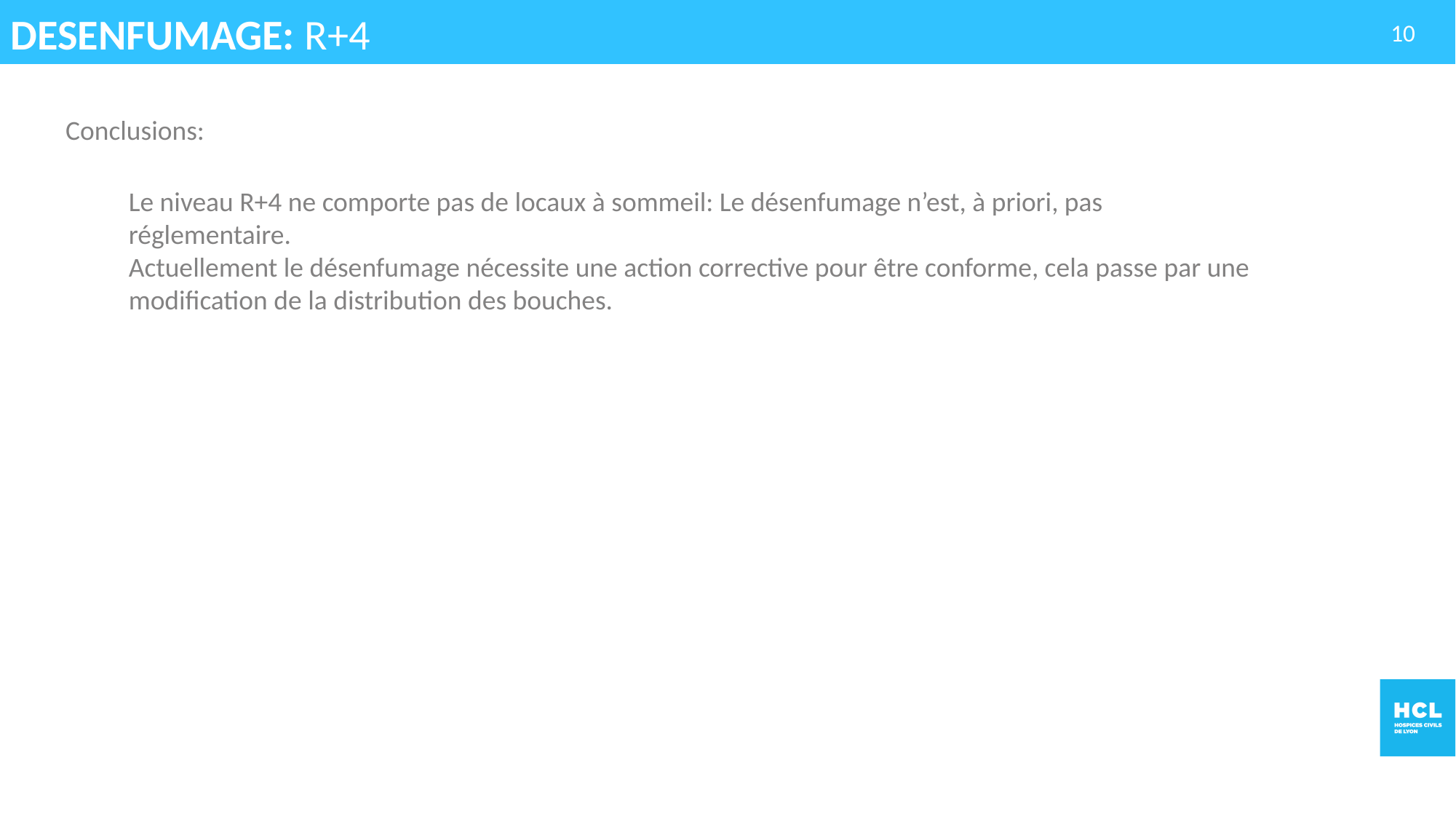

DESENFUMAGE: R+4
10
Conclusions:

Le niveau R+4 ne comporte pas de locaux à sommeil: Le désenfumage n’est, à priori, pas réglementaire.
Actuellement le désenfumage nécessite une action corrective pour être conforme, cela passe par une modification de la distribution des bouches.